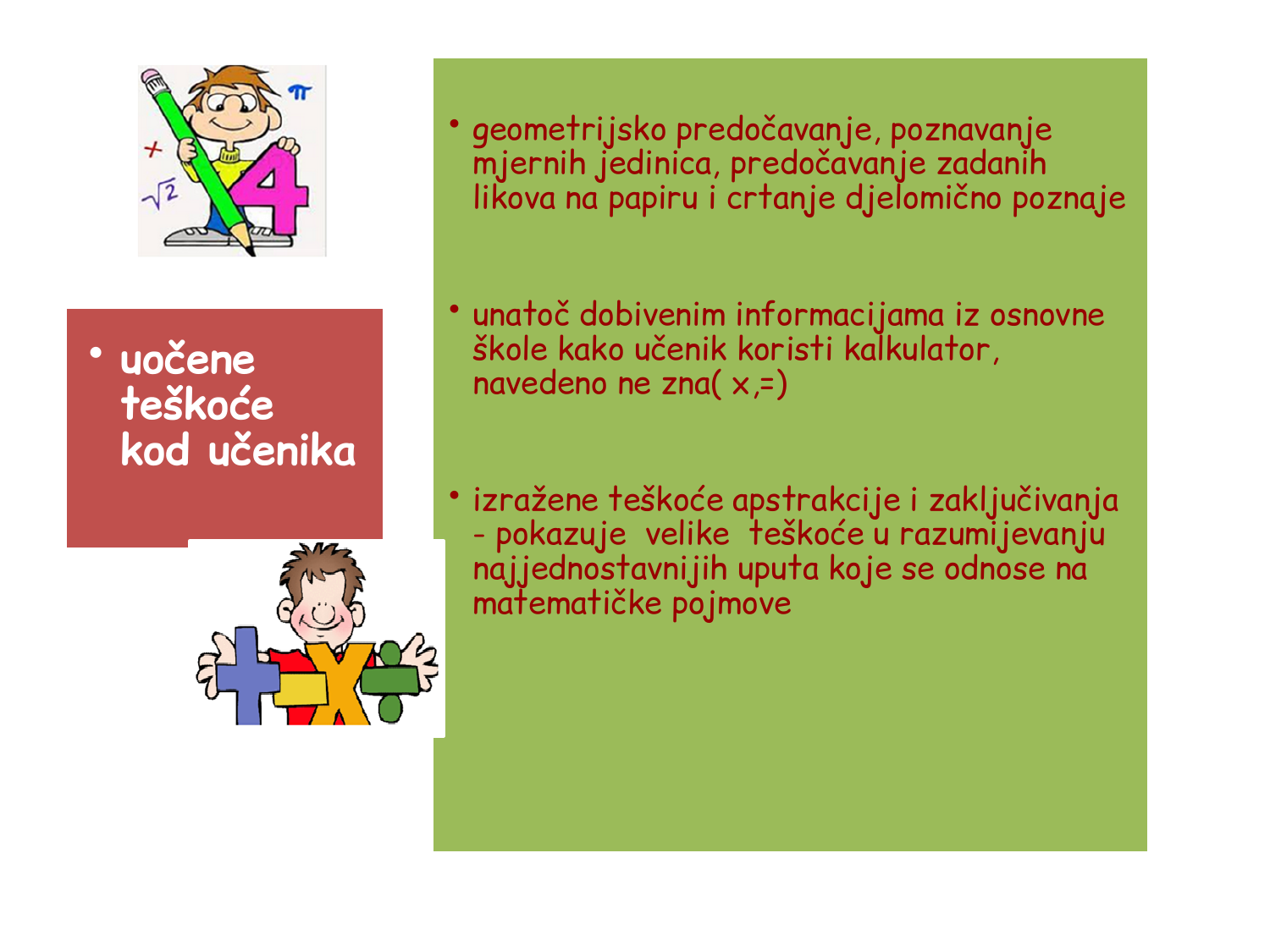

uočene teškoće kod učenika

geometrijsko predočavanje, poznavanje mjernih jedinica, predočavanje zadanih likova na papiru i crtanje djelomično poznaje

unatoč dobivenim informacijama iz osnovne škole kako učenik koristi kalkulator, navedeno ne zna( x,=)

izražene teškoće apstrakcije i zaključivanja - pokazuje  velike  teškoće u razumijevanju najjednostavnijih uputa koje se odnose na matematičke pojmove